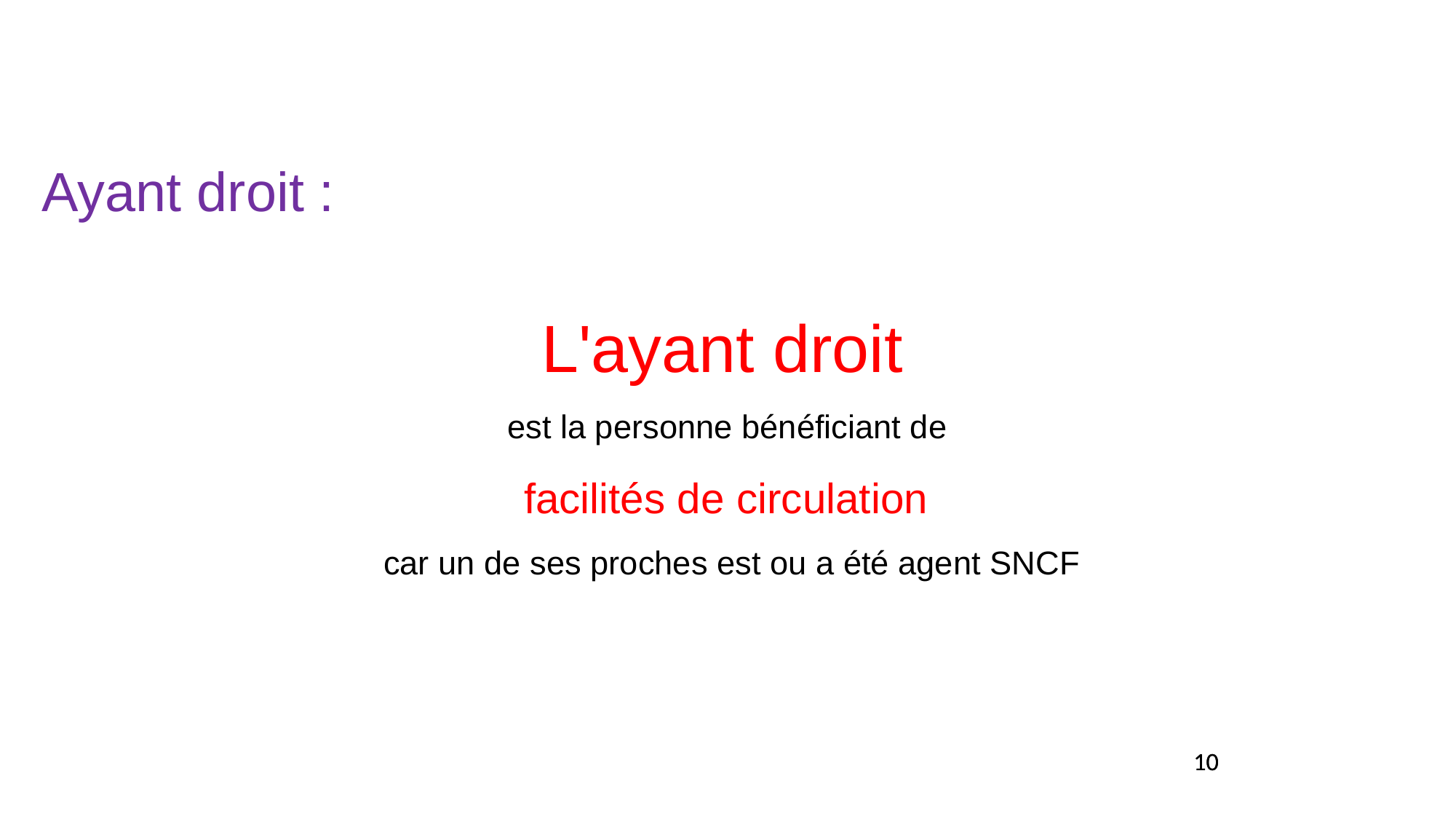

Ayant droit :
L'ayant droit
est la personne bénéficiant de
facilités de circulation
car un de ses proches est ou a été agent SNCF
10
10